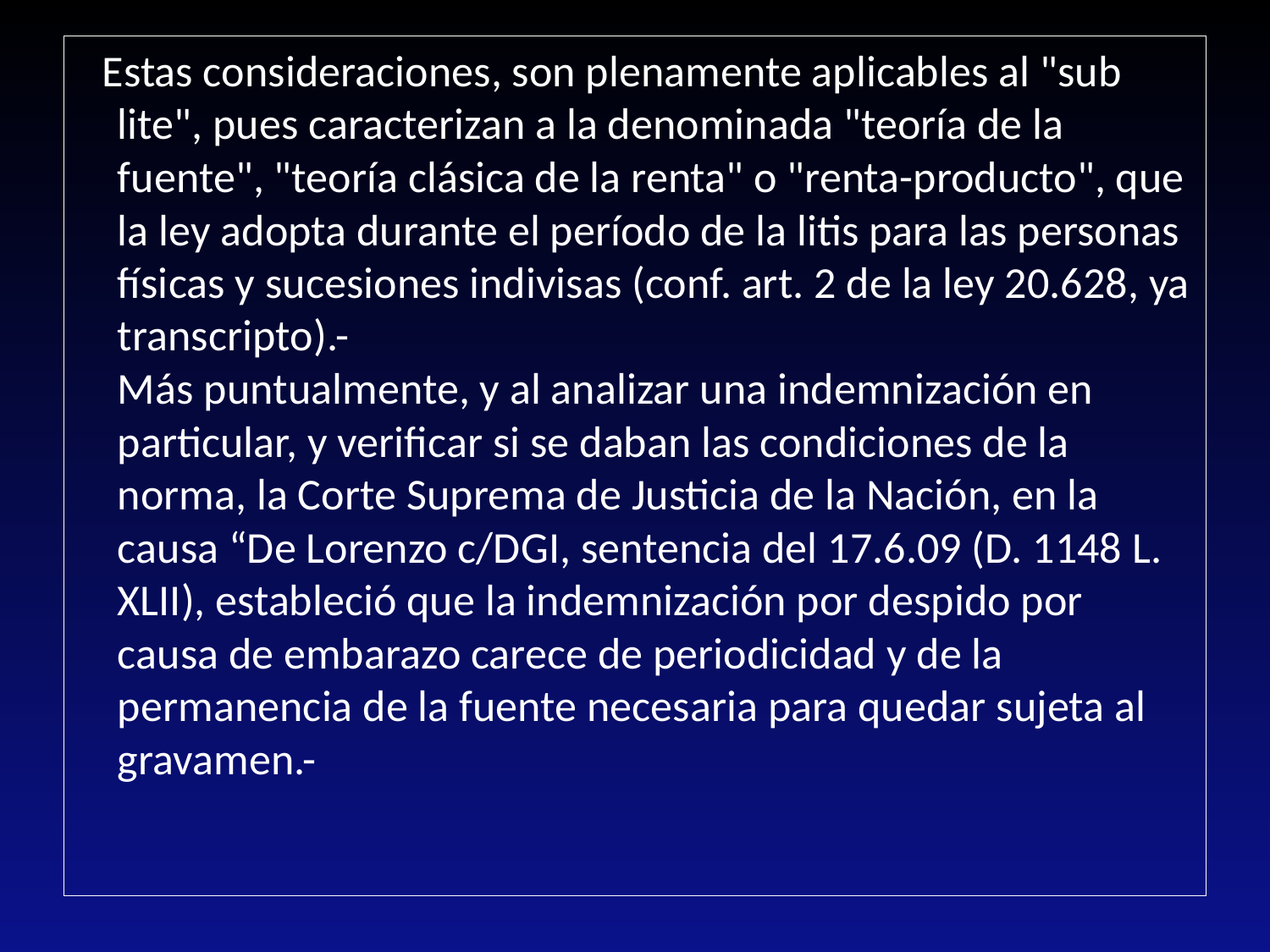

Estas consideraciones, son plenamente aplicables al "sub lite", pues caracterizan a la denominada "teoría de la fuente", "teoría clásica de la renta" o "renta-producto", que la ley adopta durante el período de la litis para las personas físicas y sucesiones indivisas (conf. art. 2 de la ley 20.628, ya transcripto).-
Más puntualmente, y al analizar una indemnización en particular, y verificar si se daban las condiciones de la norma, la Corte Suprema de Justicia de la Nación, en la causa “De Lorenzo c/DGI, sentencia del 17.6.09 (D. 1148 L. XLII), estableció que la indemnización por despido por causa de embarazo carece de periodicidad y de la permanencia de la fuente necesaria para quedar sujeta al gravamen.-